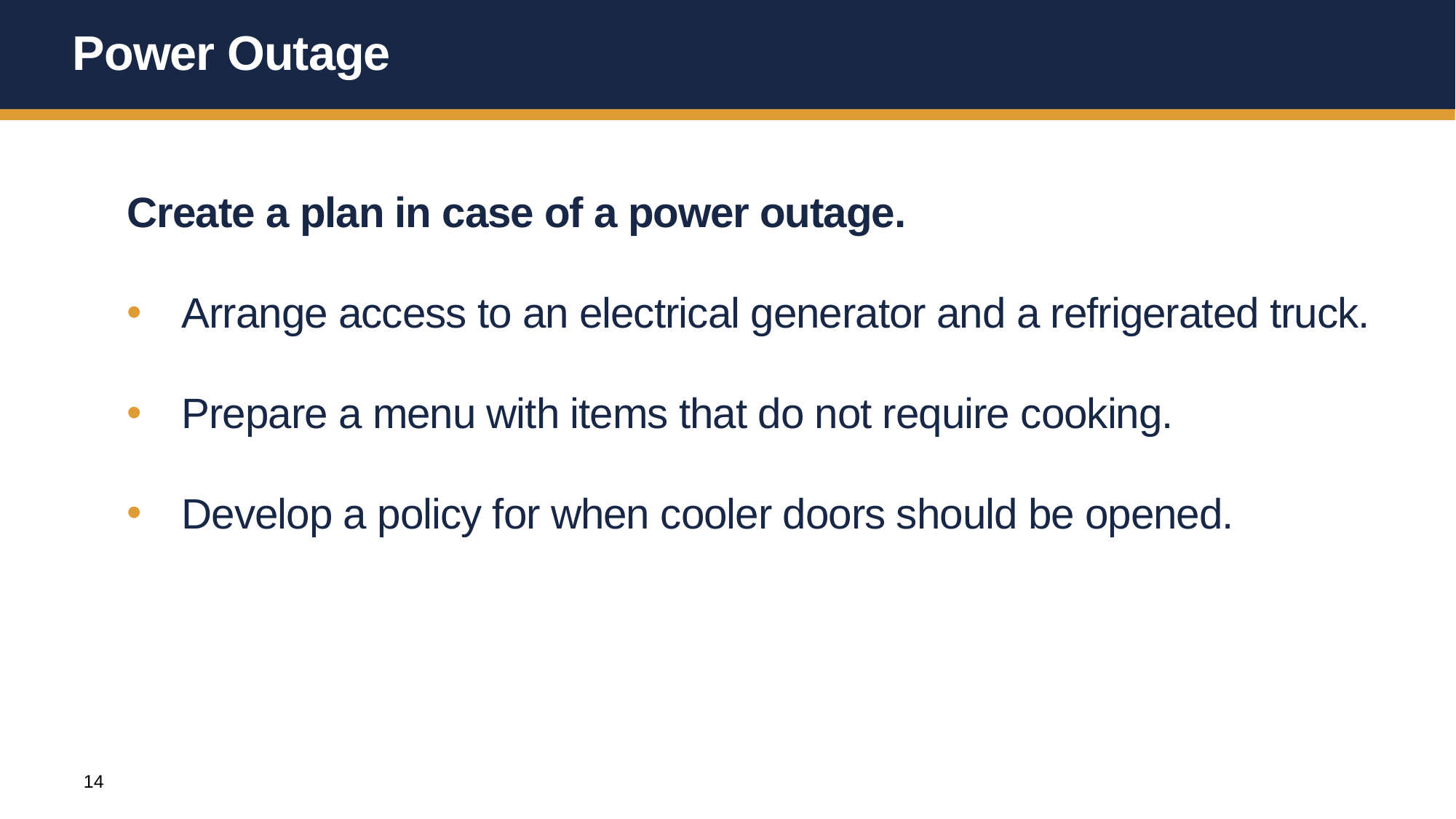

# Power Outage
Create a plan in case of a power outage.
Arrange access to an electrical generator and a refrigerated truck.
Prepare a menu with items that do not require cooking.
Develop a policy for when cooler doors should be opened.
14